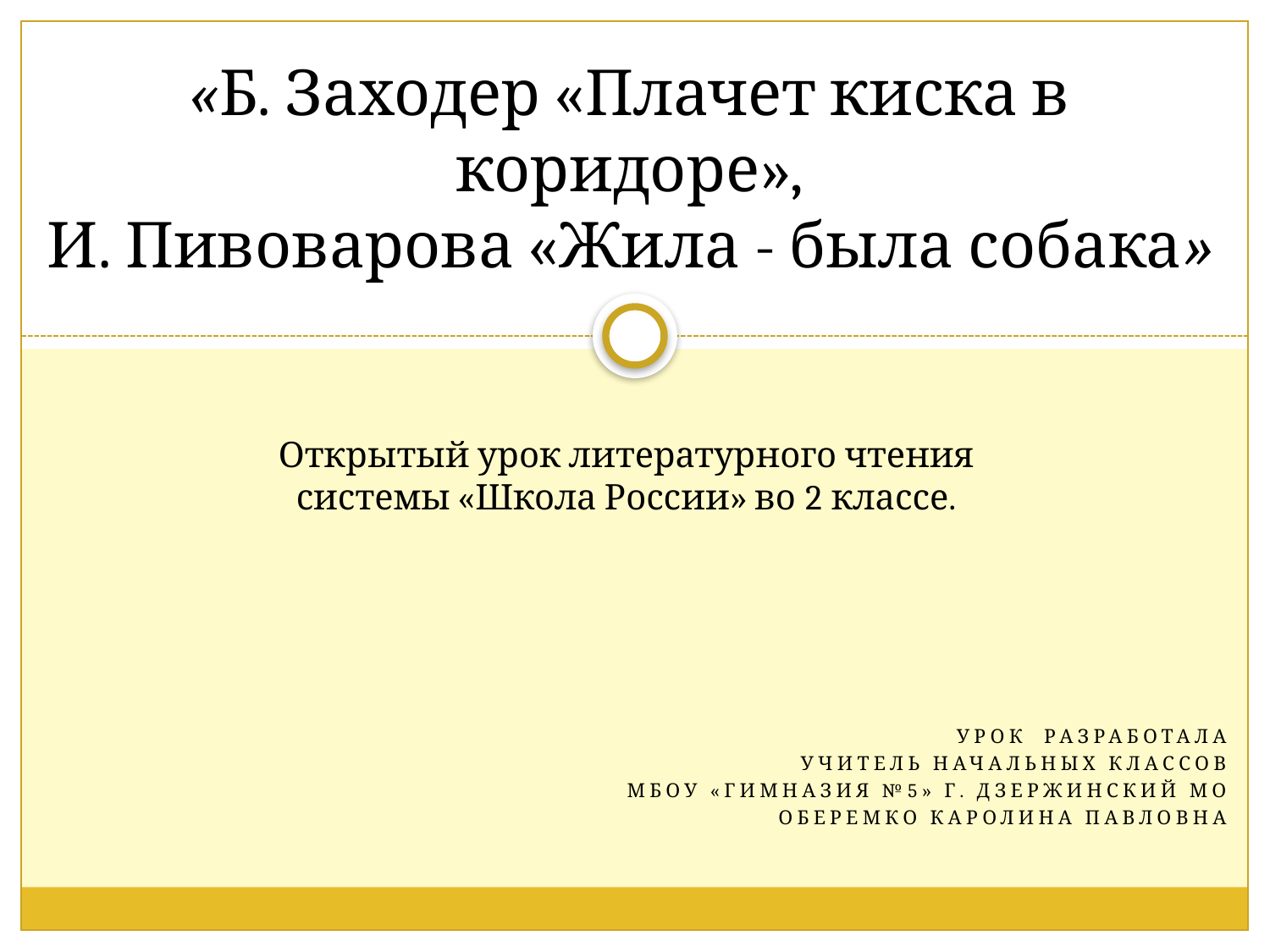

# «Б. Заходер «Плачет киска в коридоре», И. Пивоварова «Жила - была собака»   Открытый урок литературного чтения системы «Школа России» во 2 классе.

Урок  разработала
учитель начальных классов
МБОУ «Гимназия №5» г. Дзержинский МО
Оберемко Каролина Павловна